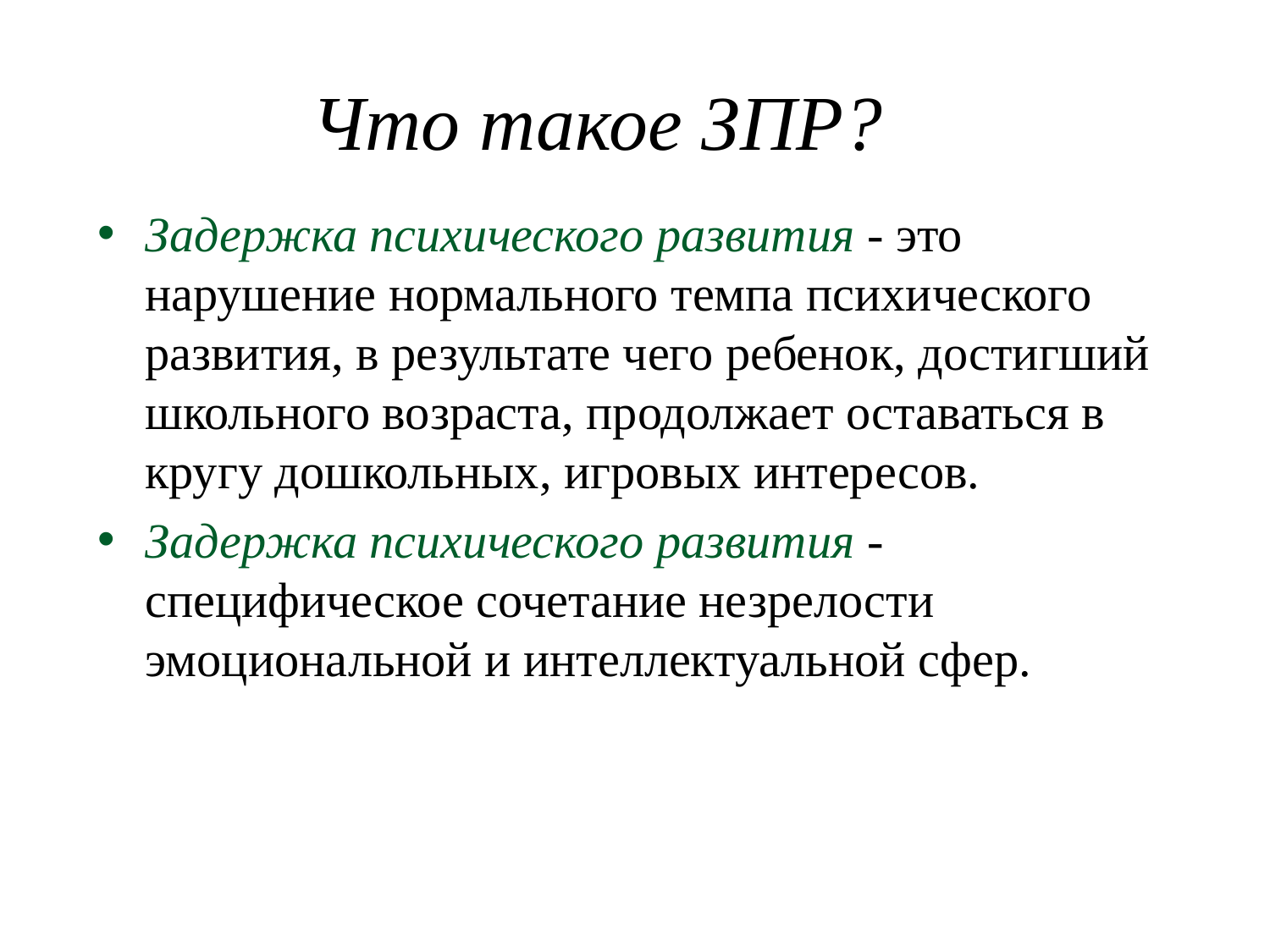

# Что такое ЗПР?
Задержка психического развития - это нарушение нормального темпа психического развития, в результате чего ребенок, достигший школьного возраста, продолжает оставаться в кругу дошкольных, игровых интересов.
Задержка психического развития - специфическое сочетание незрелости эмоциональной и интеллектуальной сфер.